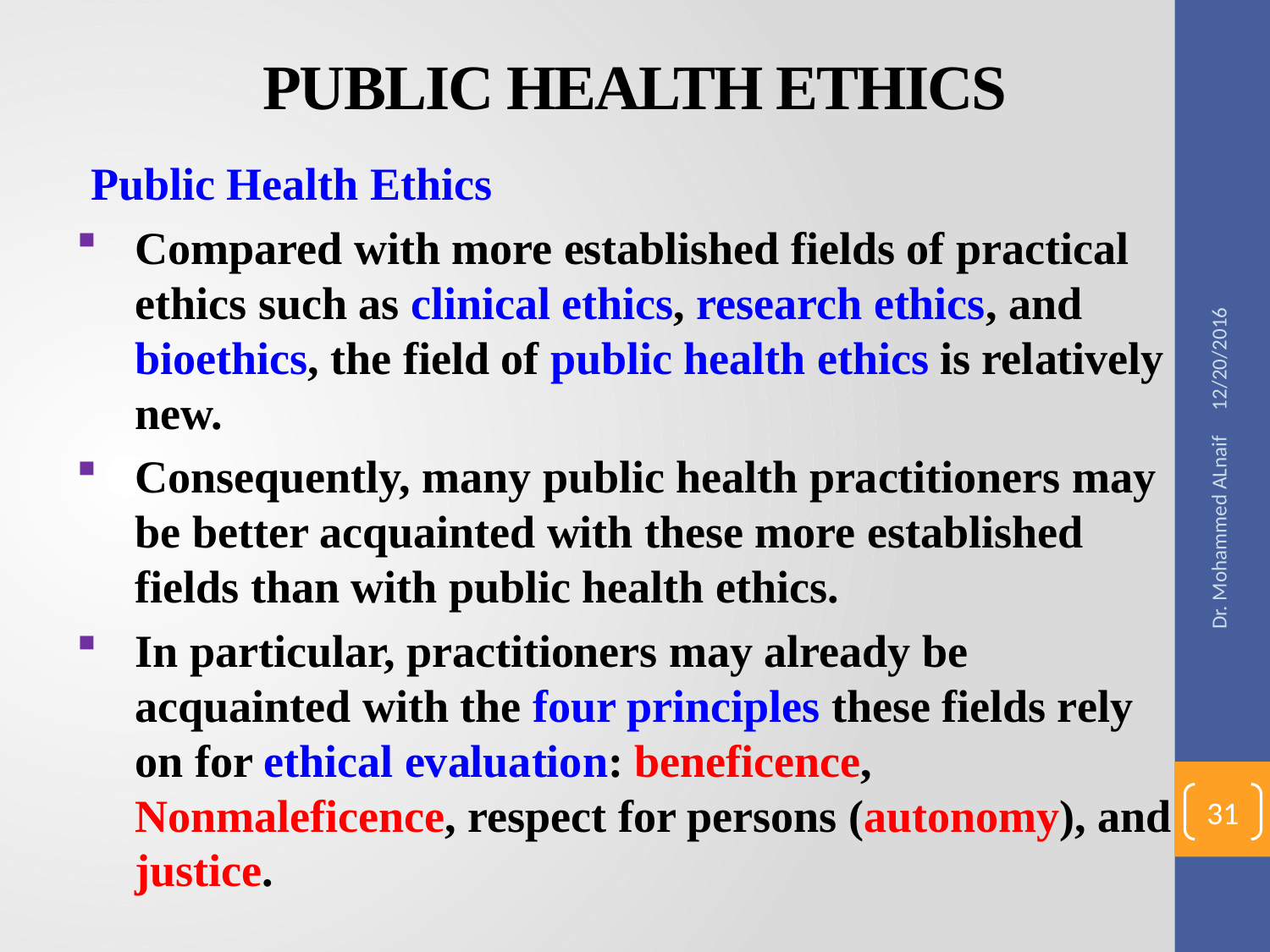

# PUBLIC HEALTH ETHICS
Public Health Ethics
Compared with more established fields of practical ethics such as clinical ethics, research ethics, and bioethics, the field of public health ethics is relatively new.
Consequently, many public health practitioners may be better acquainted with these more established fields than with public health ethics.
In particular, practitioners may already be acquainted with the four principles these fields rely on for ethical evaluation: beneficence, Nonmaleficence, respect for persons (autonomy), and justice.
12/20/2016
Dr. Mohammed ALnaif
31